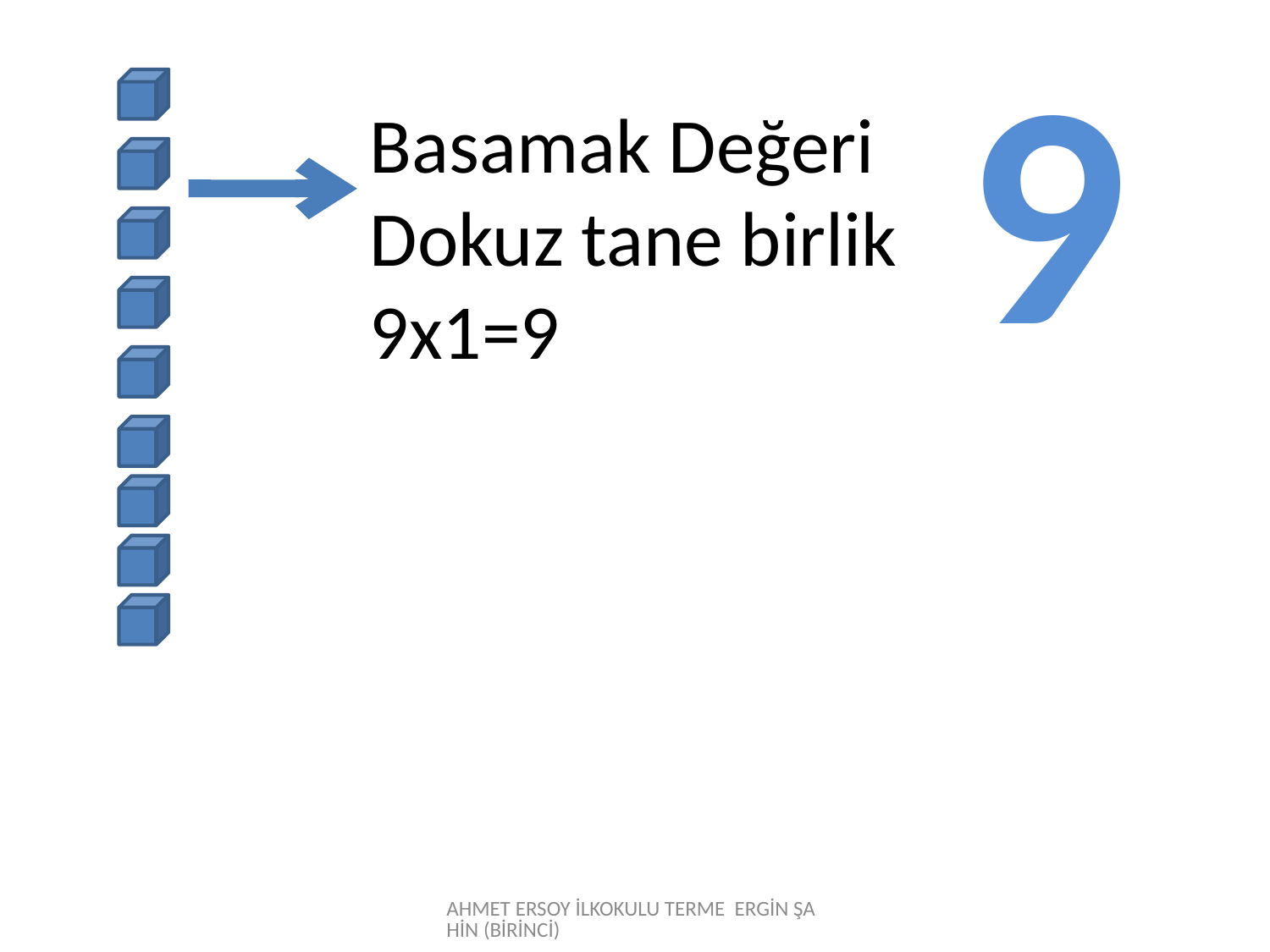

9

Basamak Değeri
Dokuz tane birlik
9x1=9

AHMET ERSOY İLKOKULU TERME  ERGİN ŞAHİN (BİRİNCİ)